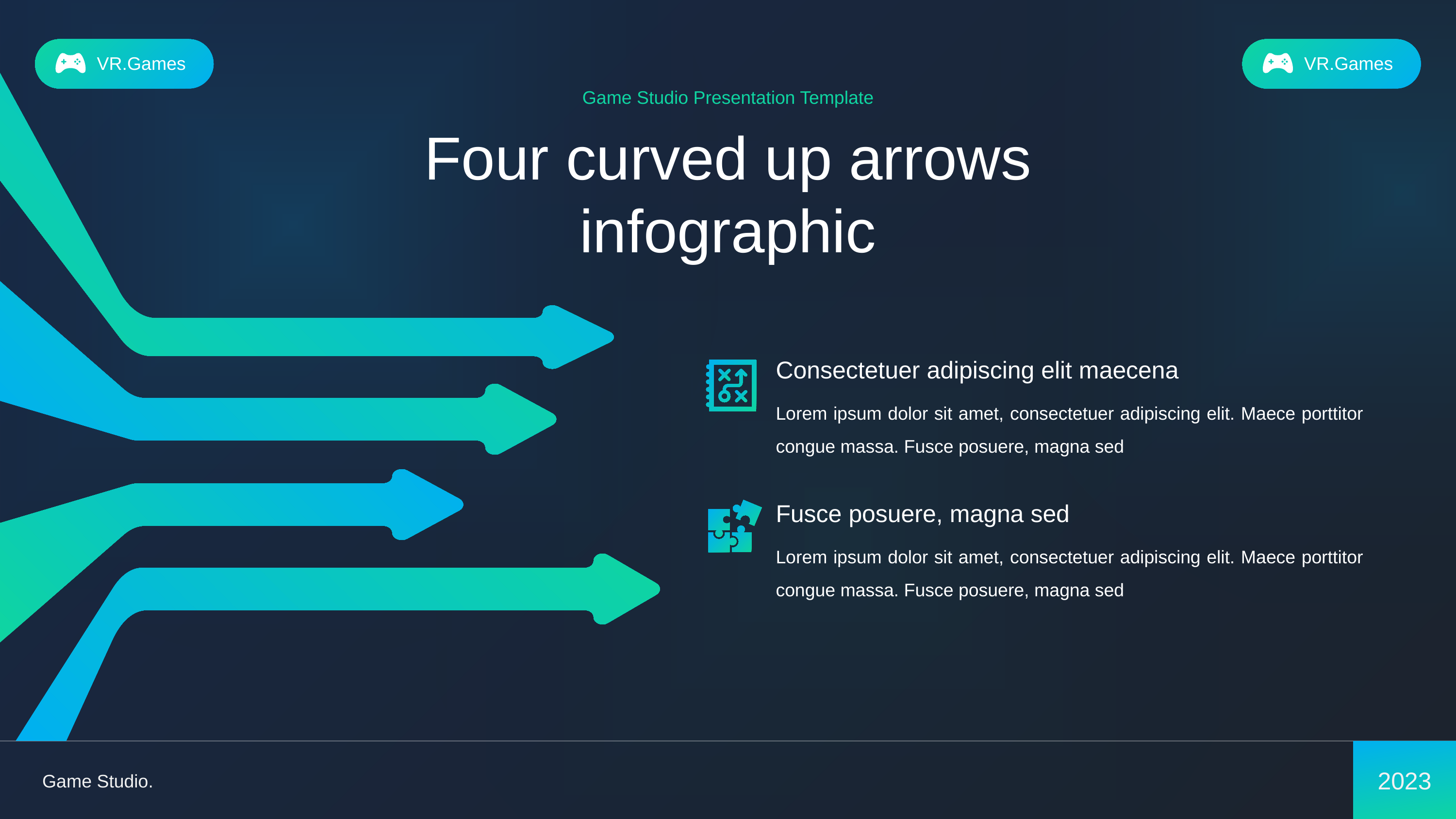

VR.Games

VR.Games

Game Studio Presentation Template

Four curved up arrows infographic

Consectetuer adipiscing elit maecena

Lorem ipsum dolor sit amet, consectetuer adipiscing elit. Maece porttitor congue massa. Fusce posuere, magna sed
Fusce posuere, magna sed

Lorem ipsum dolor sit amet, consectetuer adipiscing elit. Maece porttitor congue massa. Fusce posuere, magna sed
2023
Game Studio.